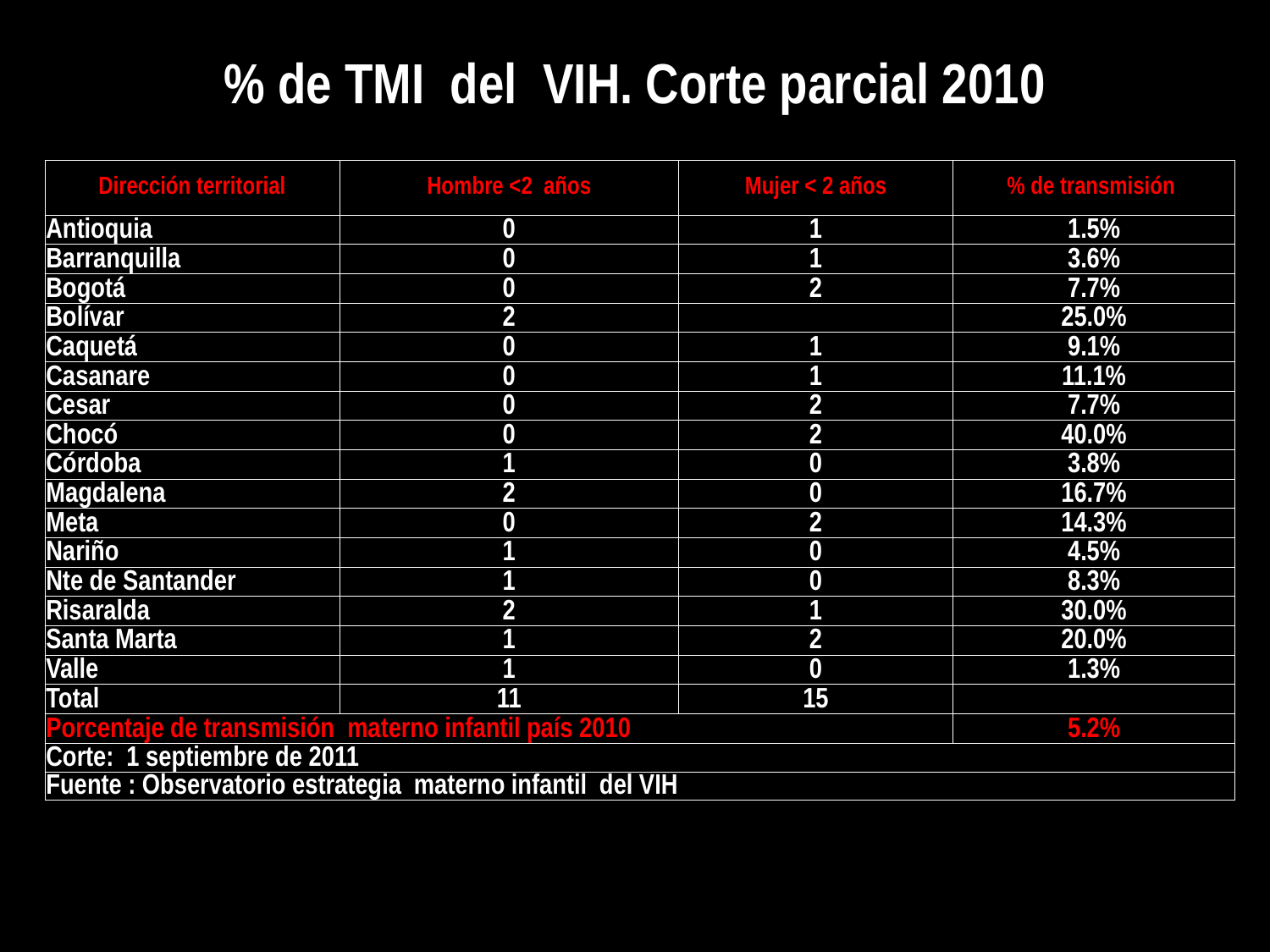

# % de TMI  del  VIH. Corte parcial 2010
| Dirección territorial | Hombre <2 años | Mujer < 2 años | % de transmisión |
| --- | --- | --- | --- |
| Antioquia | 0 | 1 | 1.5% |
| Barranquilla | 0 | 1 | 3.6% |
| Bogotá | 0 | 2 | 7.7% |
| Bolívar | 2 |  | 25.0% |
| Caquetá | 0 | 1 | 9.1% |
| Casanare | 0 | 1 | 11.1% |
| Cesar | 0 | 2 | 7.7% |
| Chocó | 0 | 2 | 40.0% |
| Córdoba | 1 | 0 | 3.8% |
| Magdalena | 2 | 0 | 16.7% |
| Meta | 0 | 2 | 14.3% |
| Nariño | 1 | 0 | 4.5% |
| Nte de Santander | 1 | 0 | 8.3% |
| Risaralda | 2 | 1 | 30.0% |
| Santa Marta | 1 | 2 | 20.0% |
| Valle | 1 | 0 | 1.3% |
| Total | 11 | 15 |  |
| Porcentaje de transmisión materno infantil país 2010 |  |  | 5.2% |
| Corte: 1 septiembre de 2011 |  |  |  |
| Fuente : Observatorio estrategia materno infantil del VIH |  |  |  |